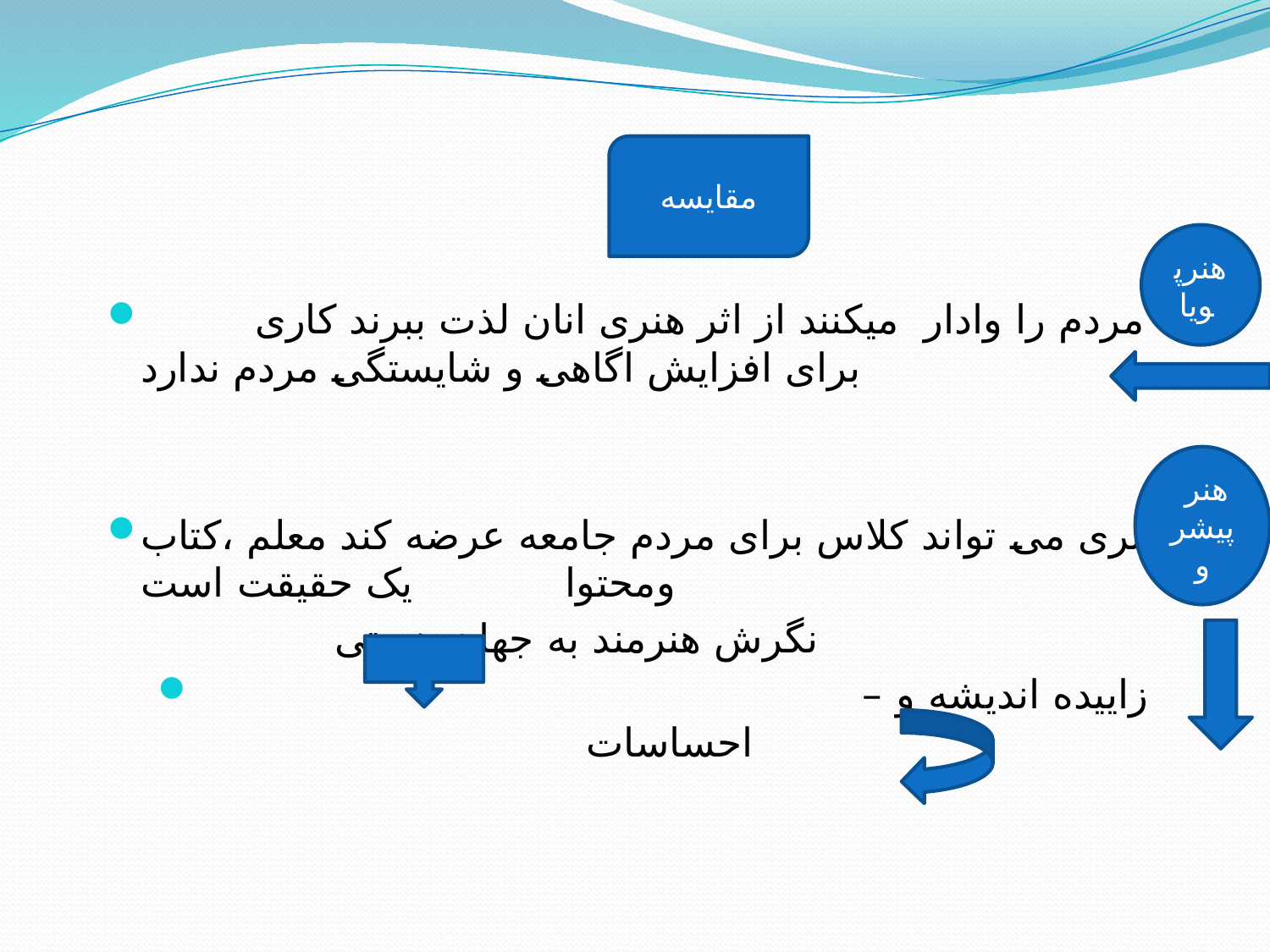

مقایسه

         مردم را وادار  میکنند از اثر هنری انان لذت ببرند کاری برای افزایش اگاهی و شایستگی مردم ندارد

اهنری می تواند کلاس برای مردم جامعه عرضه کند معلم ،کتاب ومحتوا            یک حقیقت است
             نگرش هنرمند به جهان هستی
                                                    – زاییده اندیشه و احساسات
هنرپویا

 هنر پیشرو